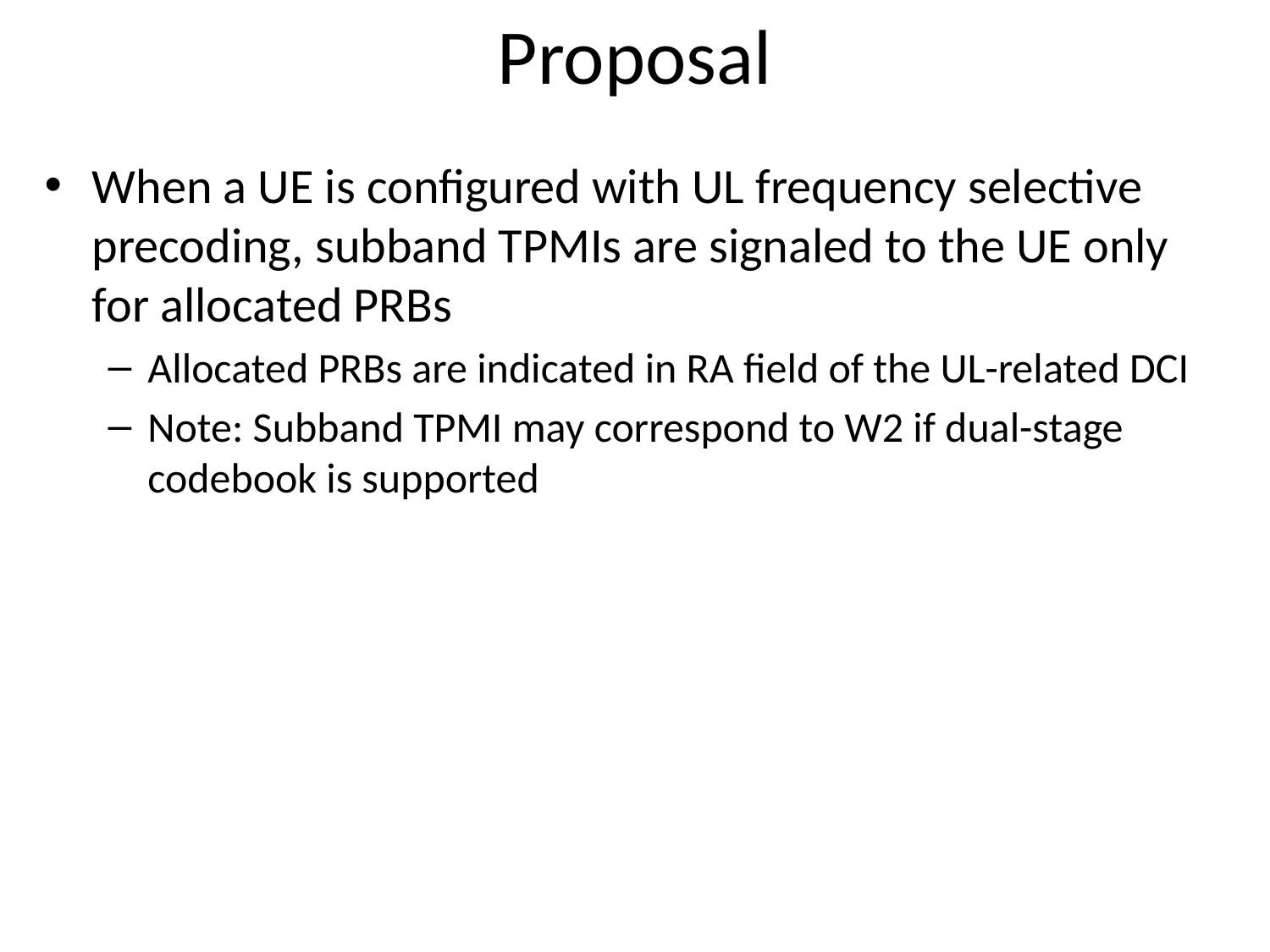

# Proposal
When a UE is configured with UL frequency selective precoding, subband TPMIs are signaled to the UE only for allocated PRBs
Allocated PRBs are indicated in RA field of the UL-related DCI
Note: Subband TPMI may correspond to W2 if dual-stage codebook is supported